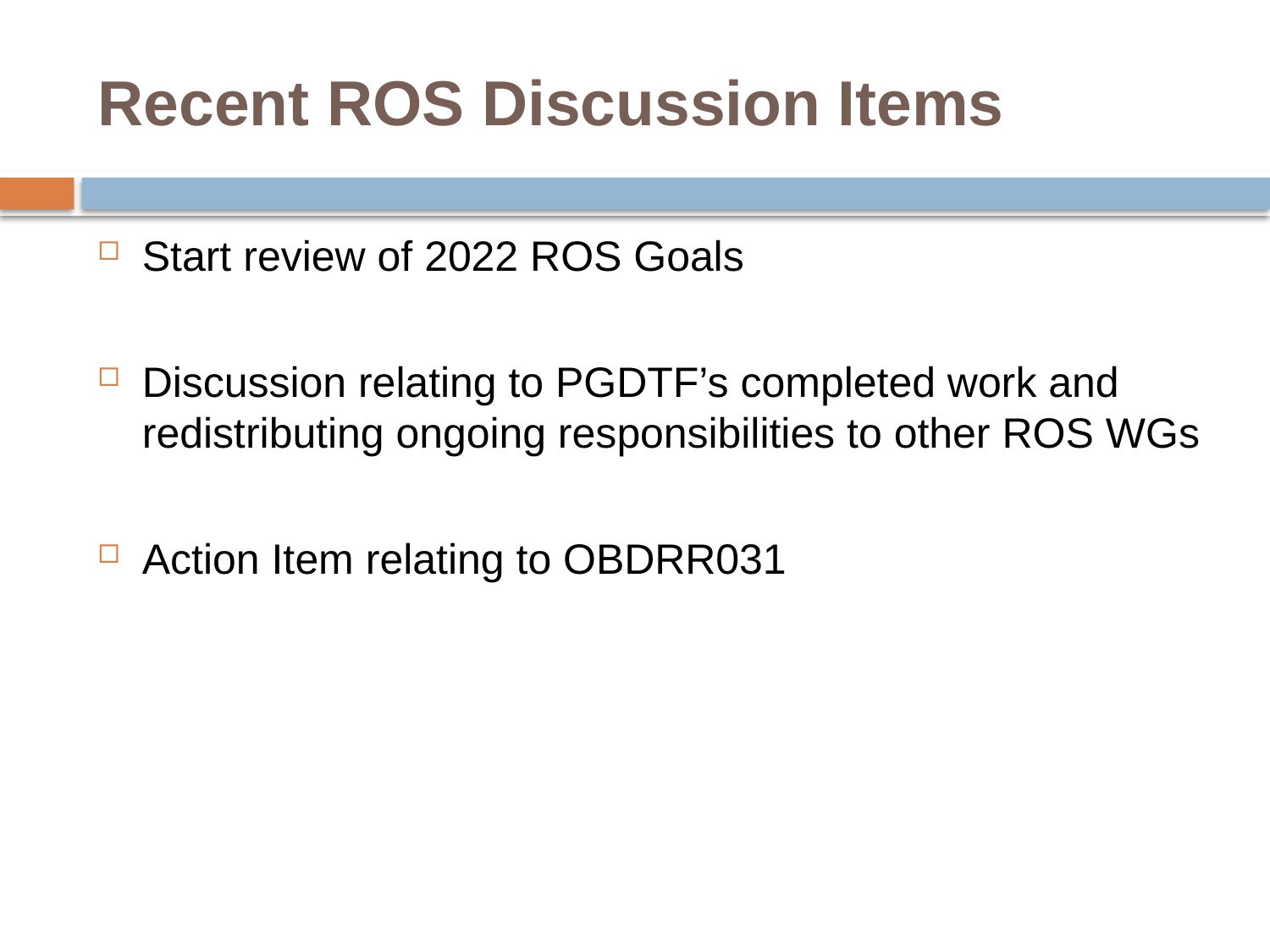

# Recent ROS Discussion Items
Start review of 2022 ROS Goals

Discussion relating to PGDTF’s completed work and redistributing ongoing responsibilities to other ROS WGs

Action Item relating to OBDRR031